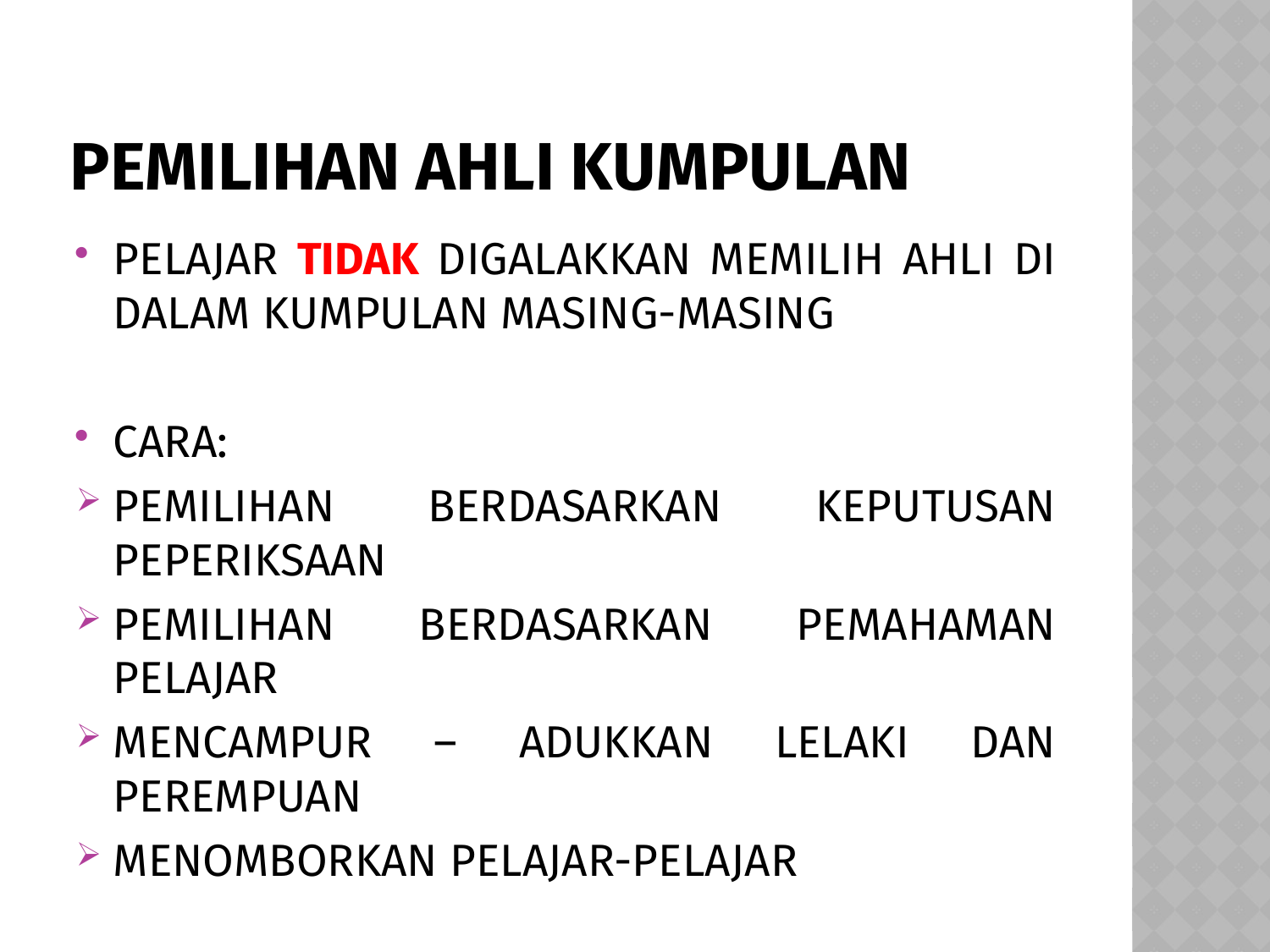

# PEMILIHAN AHLI KUMPULAN
PELAJAR TIDAK DIGALAKKAN MEMILIH AHLI DI DALAM KUMPULAN MASING-MASING

CARA:
PEMILIHAN BERDASARKAN KEPUTUSAN PEPERIKSAAN
PEMILIHAN BERDASARKAN PEMAHAMAN PELAJAR
MENCAMPUR – ADUKKAN LELAKI DAN PEREMPUAN
MENOMBORKAN PELAJAR-PELAJAR